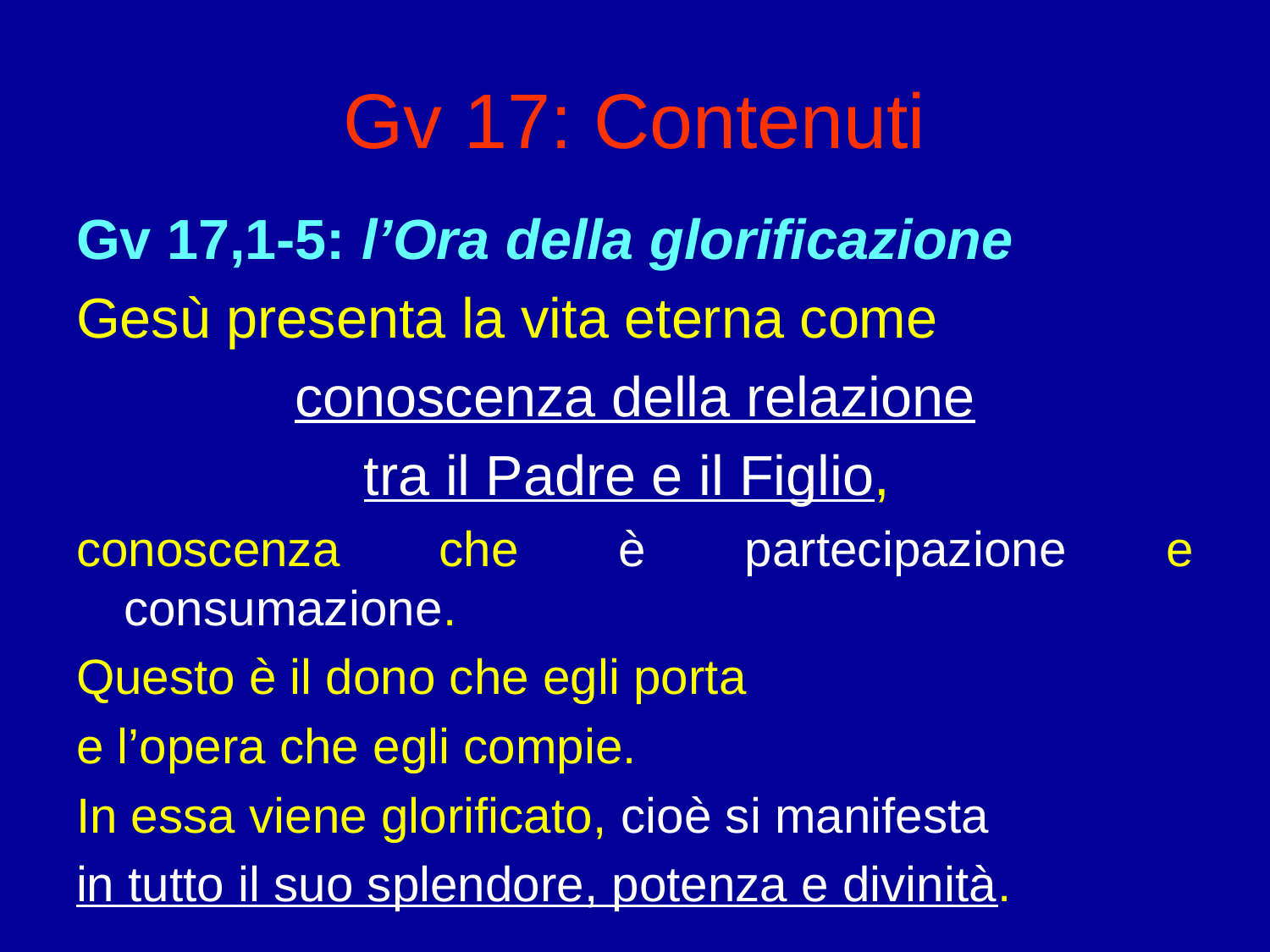

# Gv 17: Contenuti
Gv 17,1-5: l’Ora della glorificazione
Gesù presenta la vita eterna come
conoscenza della relazione
tra il Padre e il Figlio,
conoscenza che è partecipazione e consumazione.
Questo è il dono che egli porta
e l’opera che egli compie.
In essa viene glorificato, cioè si manifesta
in tutto il suo splendore, potenza e divinità.